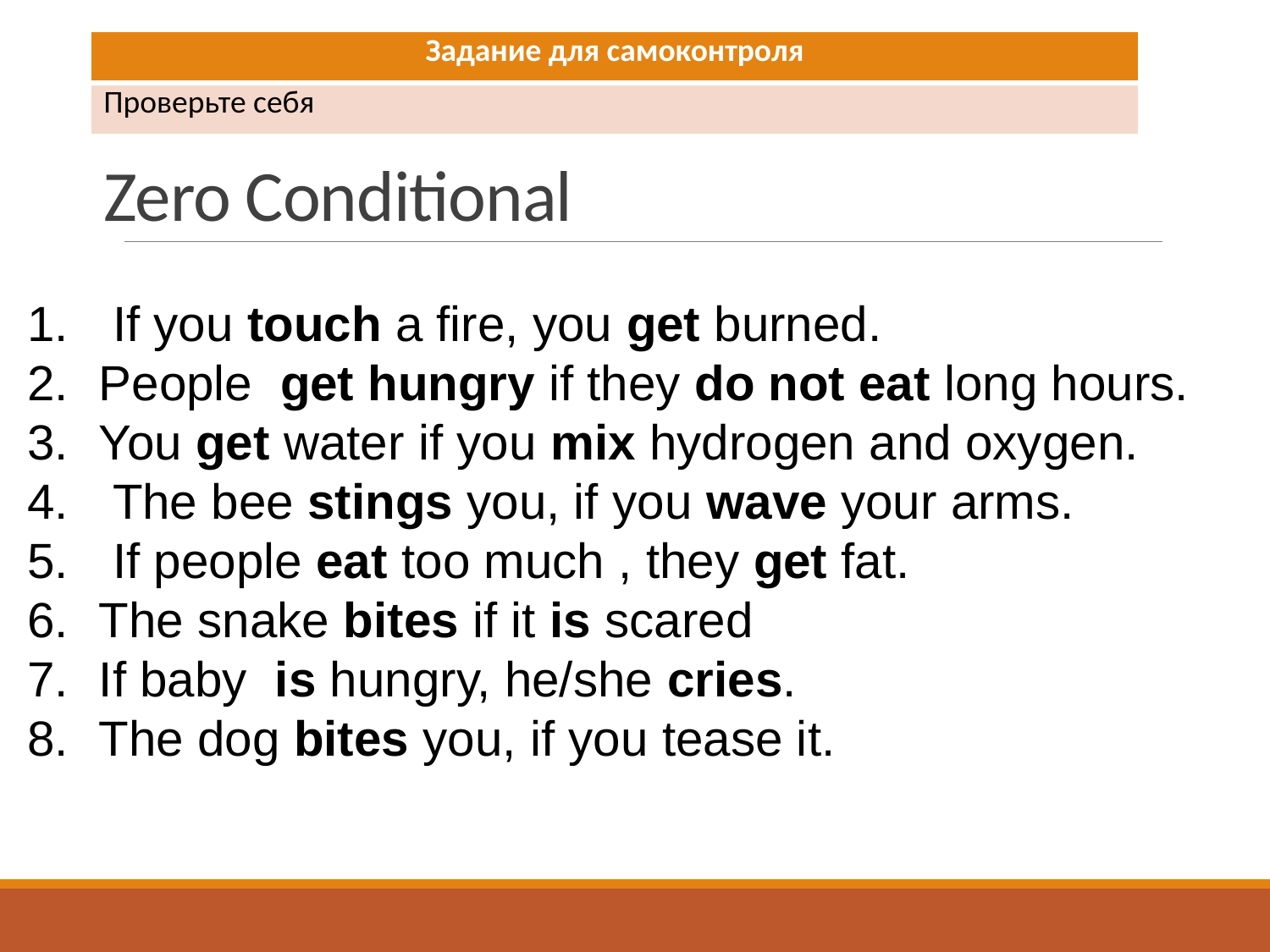

| Задание для самоконтроля |
| --- |
| Проверьте себя |
# Zero Conditional
 If you touch a fire, you get burned.
People  get hungry if they do not eat long hours.
You get water if you mix hydrogen and oxygen.
 The bee stings you, if you wave your arms.
 If people eat too much , they get fat.
The snake bites if it is scared
If baby  is hungry, he/she cries.
The dog bites you, if you tease it.